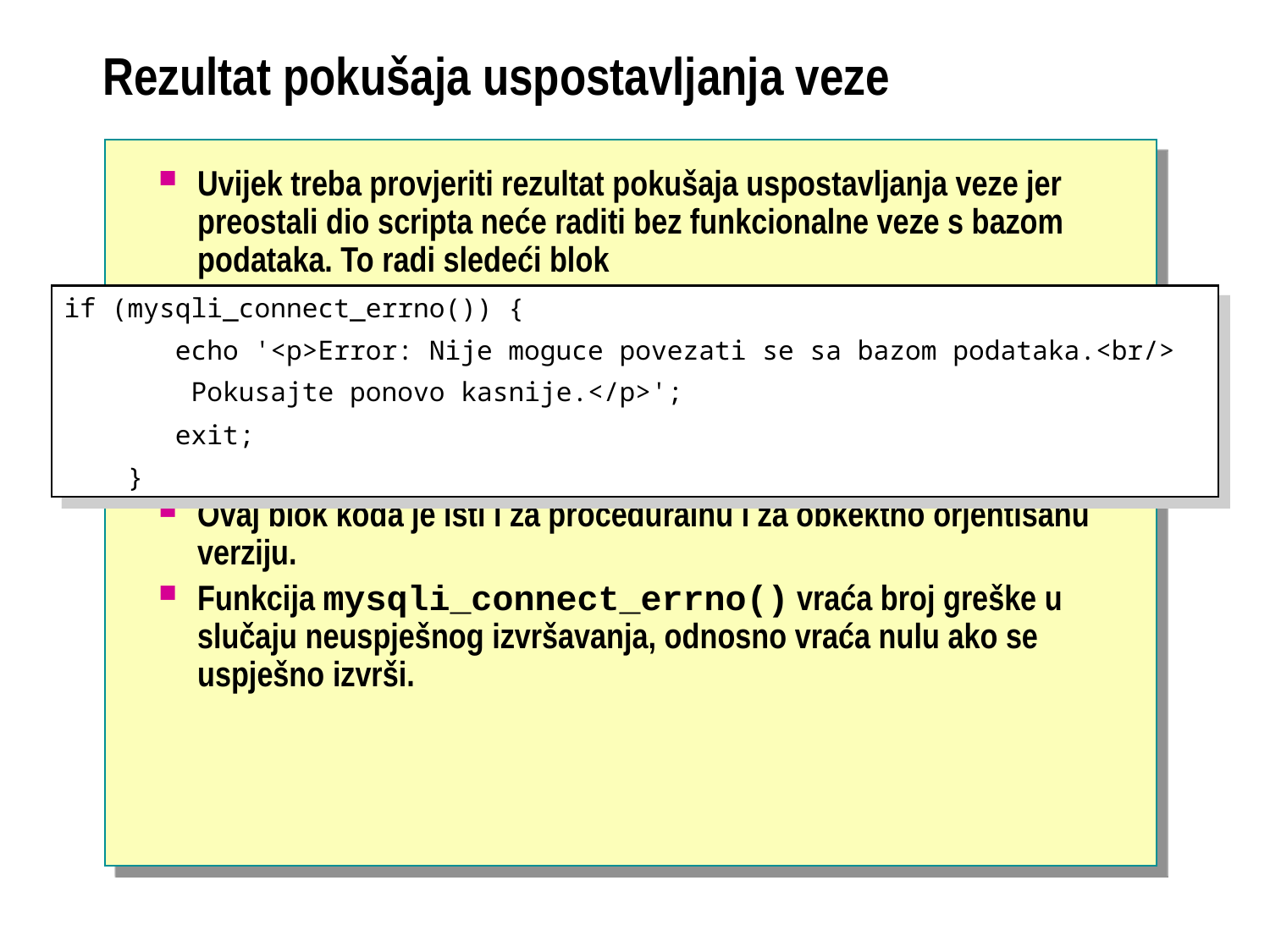

# Rezultat pokušaja uspostavljanja veze
Uvijek treba provjeriti rezultat pokušaja uspostavljanja veze jer preostali dio scripta neće raditi bez funkcionalne veze s bazom podataka. To radi sledeći blok

Ovaj blok koda je isti i za proceduralnu i za obkektno orjentisanu verziju.
Funkcija mysqli_connect_errno() vraća broj greške u slučaju neuspješnog izvršavanja, odnosno vraća nulu ako se uspješno izvrši.

if (mysqli_connect_errno()) {
       echo '<p>Error: Nije moguce povezati se sa bazom podataka.<br/>
        Pokusajte ponovo kasnije.</p>';
       exit;
    }